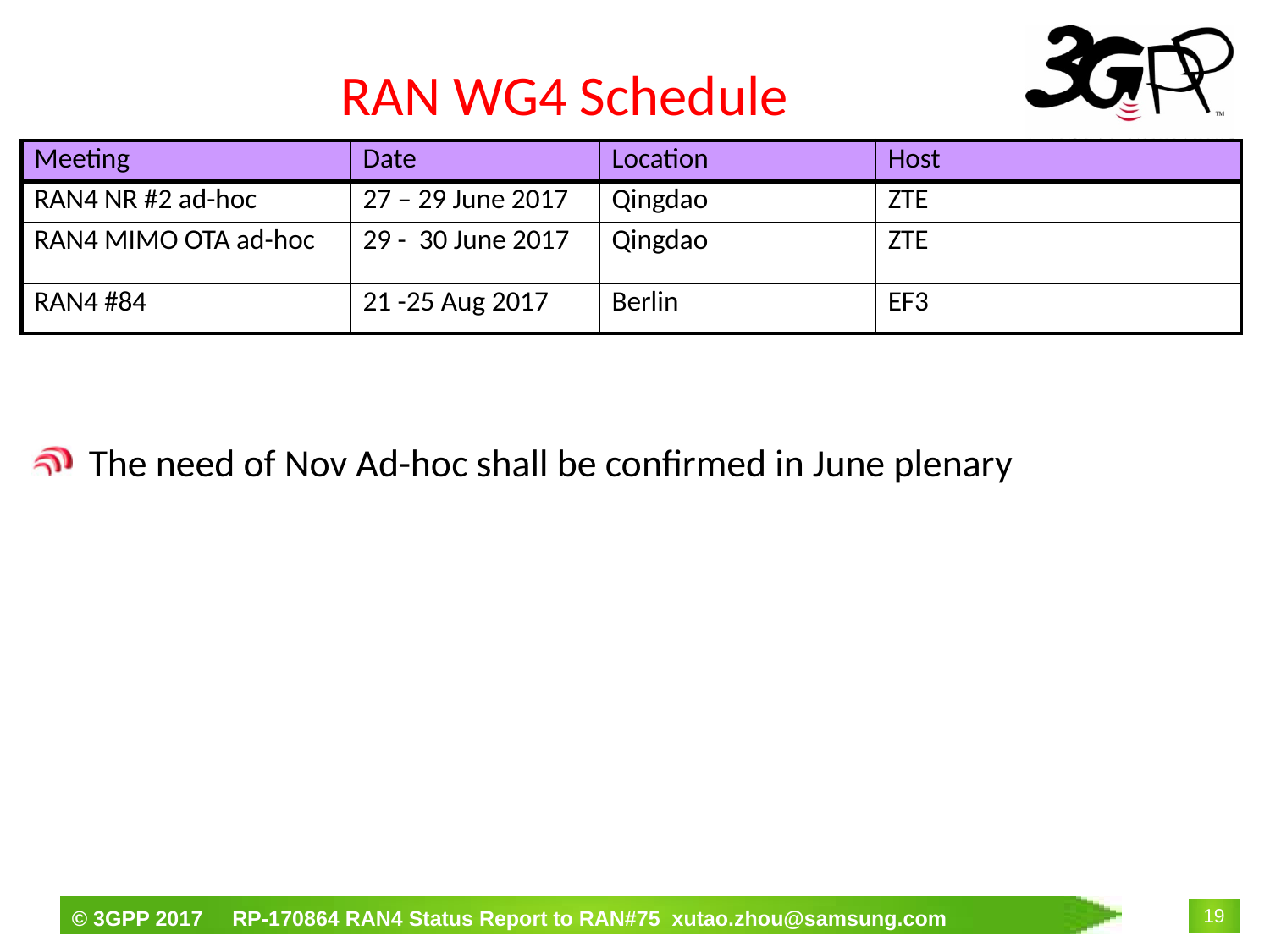

# RAN WG4 Schedule
| Meeting | Date | Location | Host |
| --- | --- | --- | --- |
| RAN4 NR #2 ad-hoc | 27 – 29 June 2017 | Qingdao | ZTE |
| RAN4 MIMO OTA ad-hoc | 29 - 30 June 2017 | Qingdao | ZTE |
| RAN4 #84 | 21 -25 Aug 2017 | Berlin | EF3 |

 The need of Nov Ad-hoc shall be confirmed in June plenary